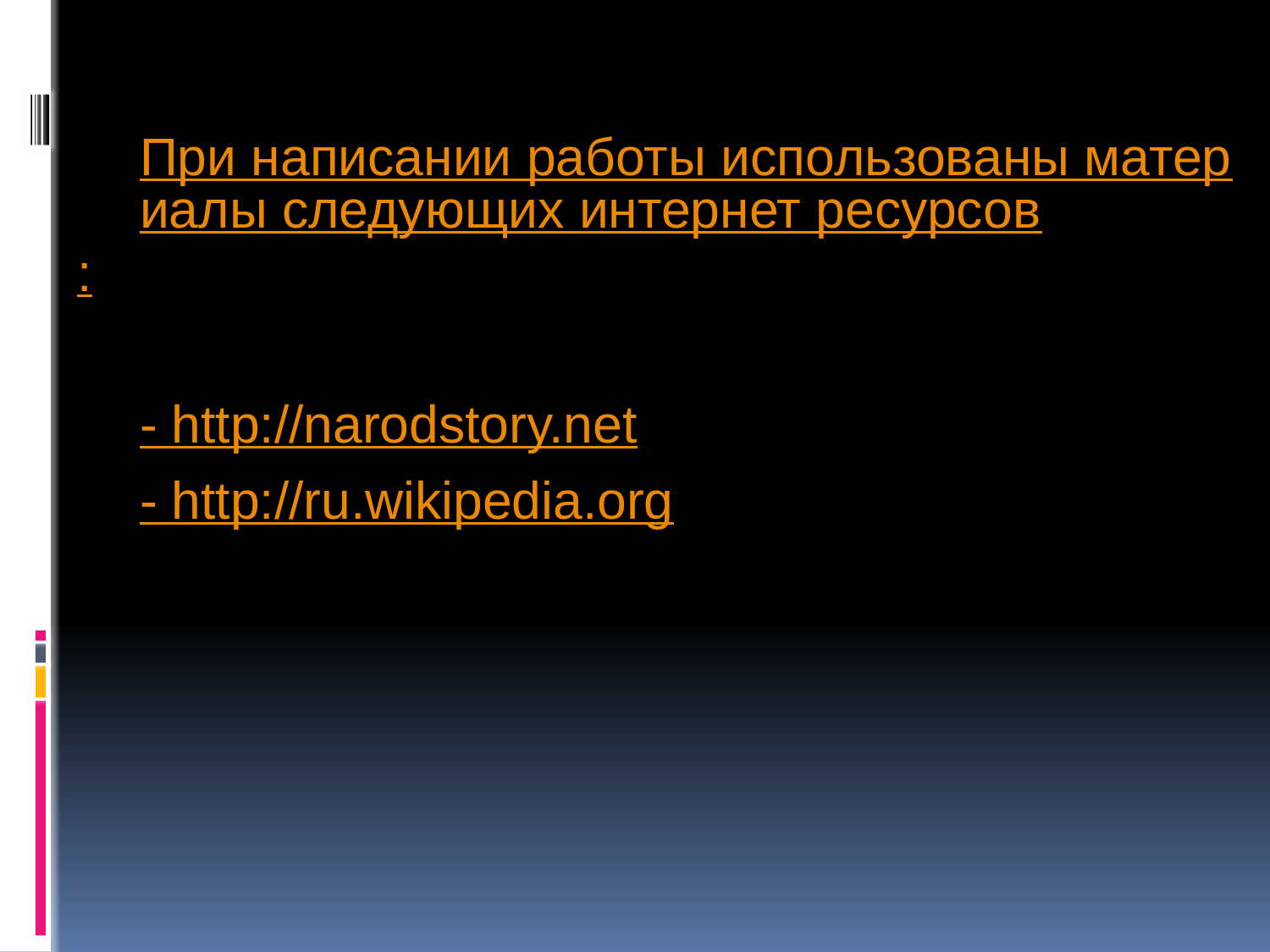

При написании работы использованы материалы следующих интернет ресурсов:

- http://narodstory.net
- http://ru.wikipedia.org